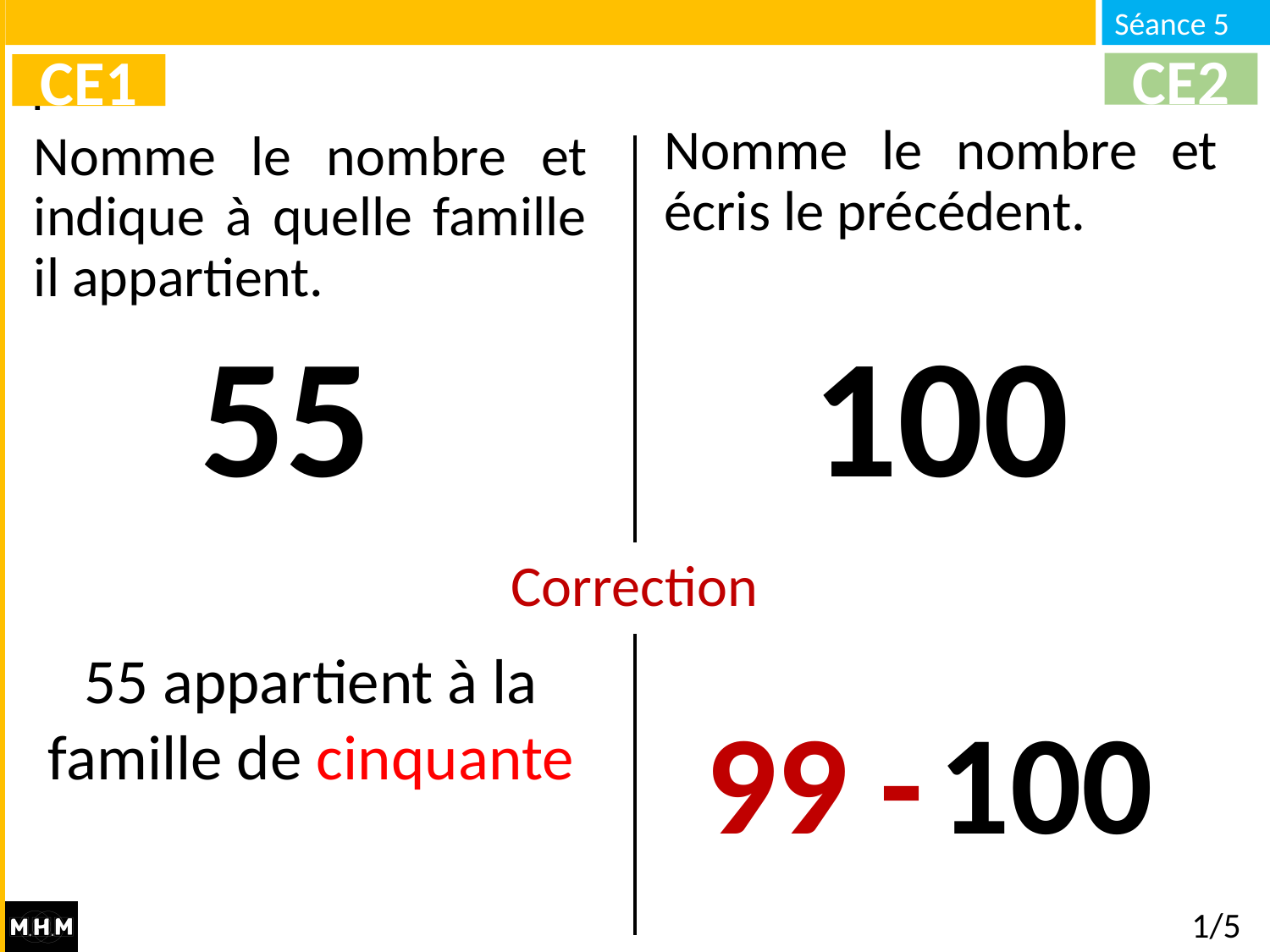

CE2
CE1
Nomme le nombre et écris le précédent.
# Nomme le nombre et indique à quelle famille il appartient.
55
100
Correction
55 appartient à la famille de cinquante
99 -
100
1/5